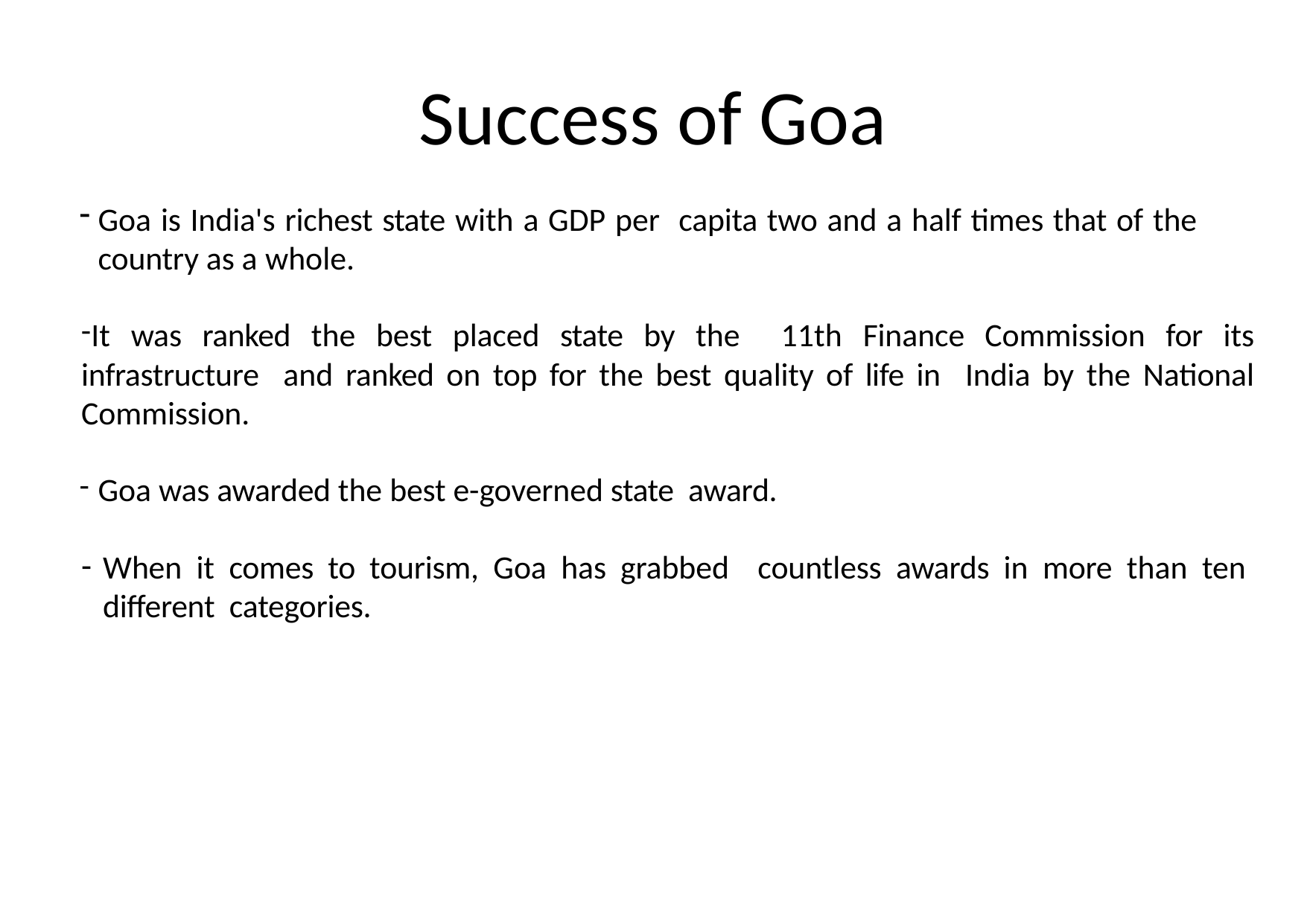

# Success of Goa
Goa is India's richest state with a GDP per  capita two and a half times that of the  country as a whole.

It was ranked the best placed state by the  11th Finance Commission for its infrastructure  and ranked on top for the best quality of life in  India by the National Commission.

Goa was awarded the best e-governed state  award.

When it comes to tourism, Goa has grabbed  countless awards in more than ten different  categories.